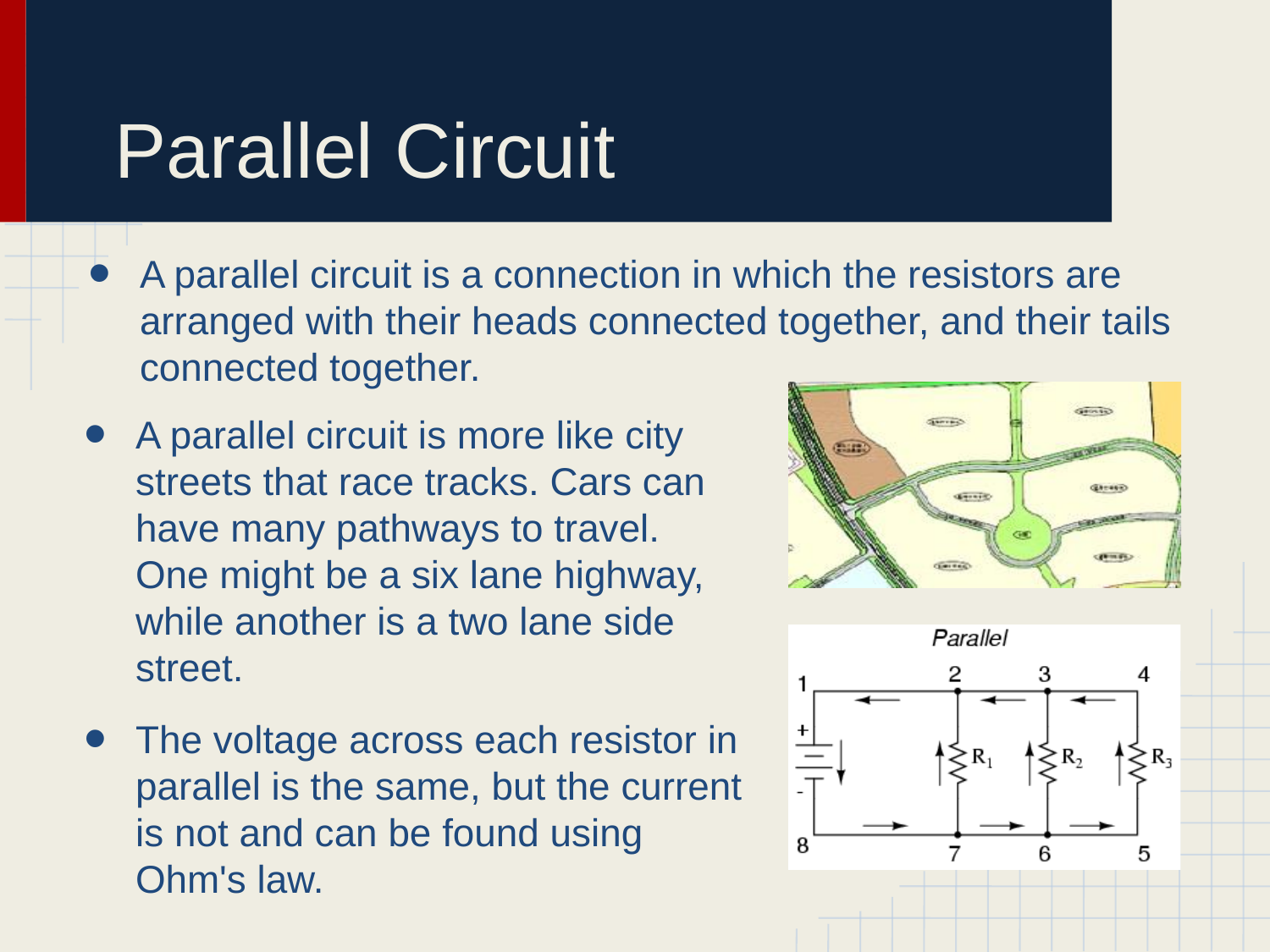

# Parallel Circuit
A parallel circuit is a connection in which the resistors are arranged with their heads connected together, and their tails connected together.

A parallel circuit is more like city streets that race tracks. Cars can have many pathways to travel. One might be a six lane highway, while another is a two lane side street.

The voltage across each resistor in parallel is the same, but the current is not and can be found using Ohm's law.